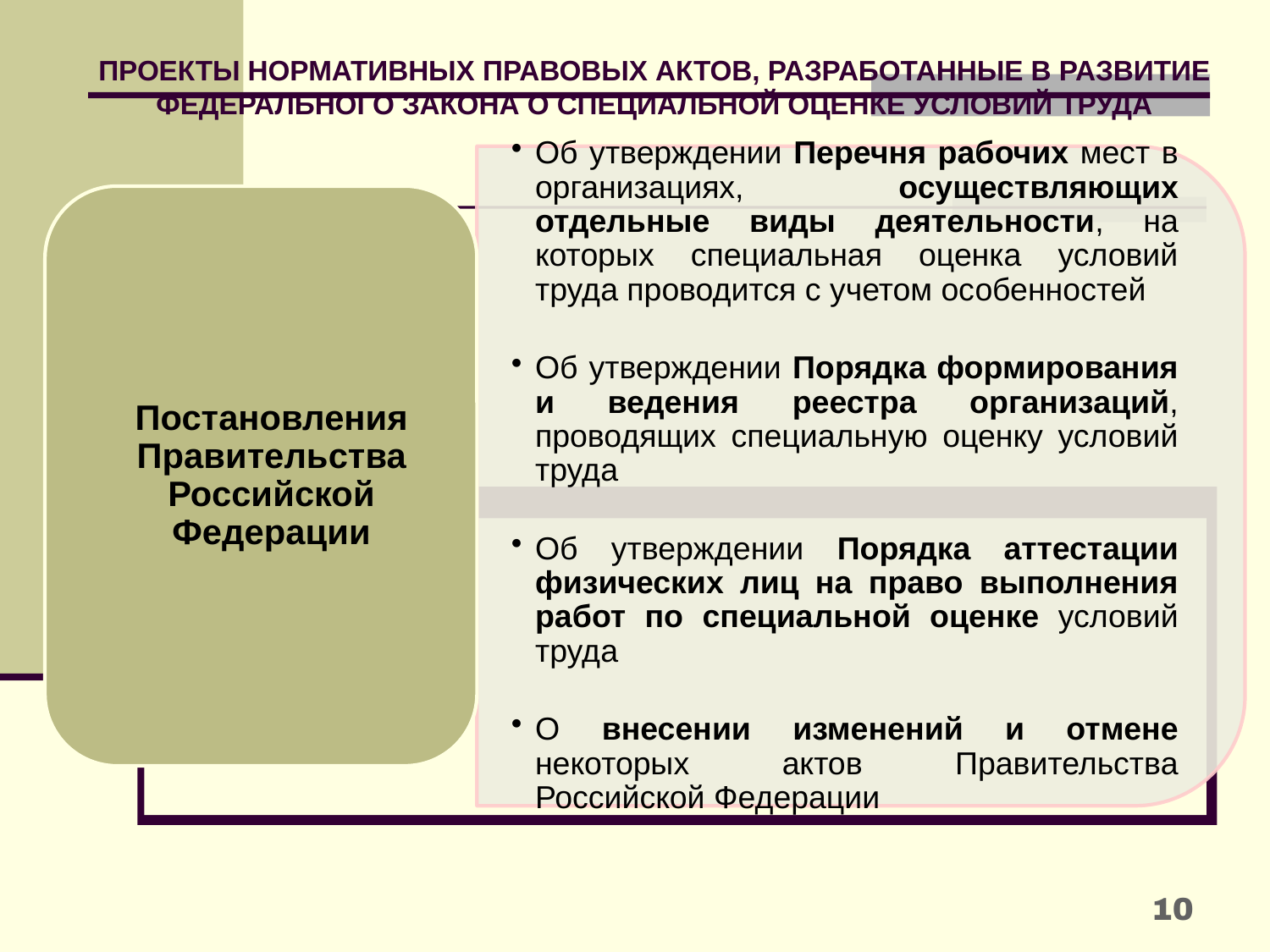

ПРОЕКТЫ НОРМАТИВНЫХ ПРАВОВЫХ АКТОВ, РАЗРАБОТАННЫЕ В РАЗВИТИЕ ФЕДЕРАЛЬНОГО ЗАКОНА О СПЕЦИАЛЬНОЙ ОЦЕНКЕ УСЛОВИЙ ТРУДА
Об утверждении Перечня рабочих мест в организациях, осуществляющих отдельные виды деятельности, на которых специальная оценка условий труда проводится с учетом особенностей

Об утверждении Порядка формирования и ведения реестра организаций, проводящих специальную оценку условий труда

Об утверждении Порядка аттестации физических лиц на право выполнения работ по специальной оценке условий труда

О внесении изменений и отмене некоторых актов Правительства Российской Федерации
Постановления Правительства Российской Федерации
10